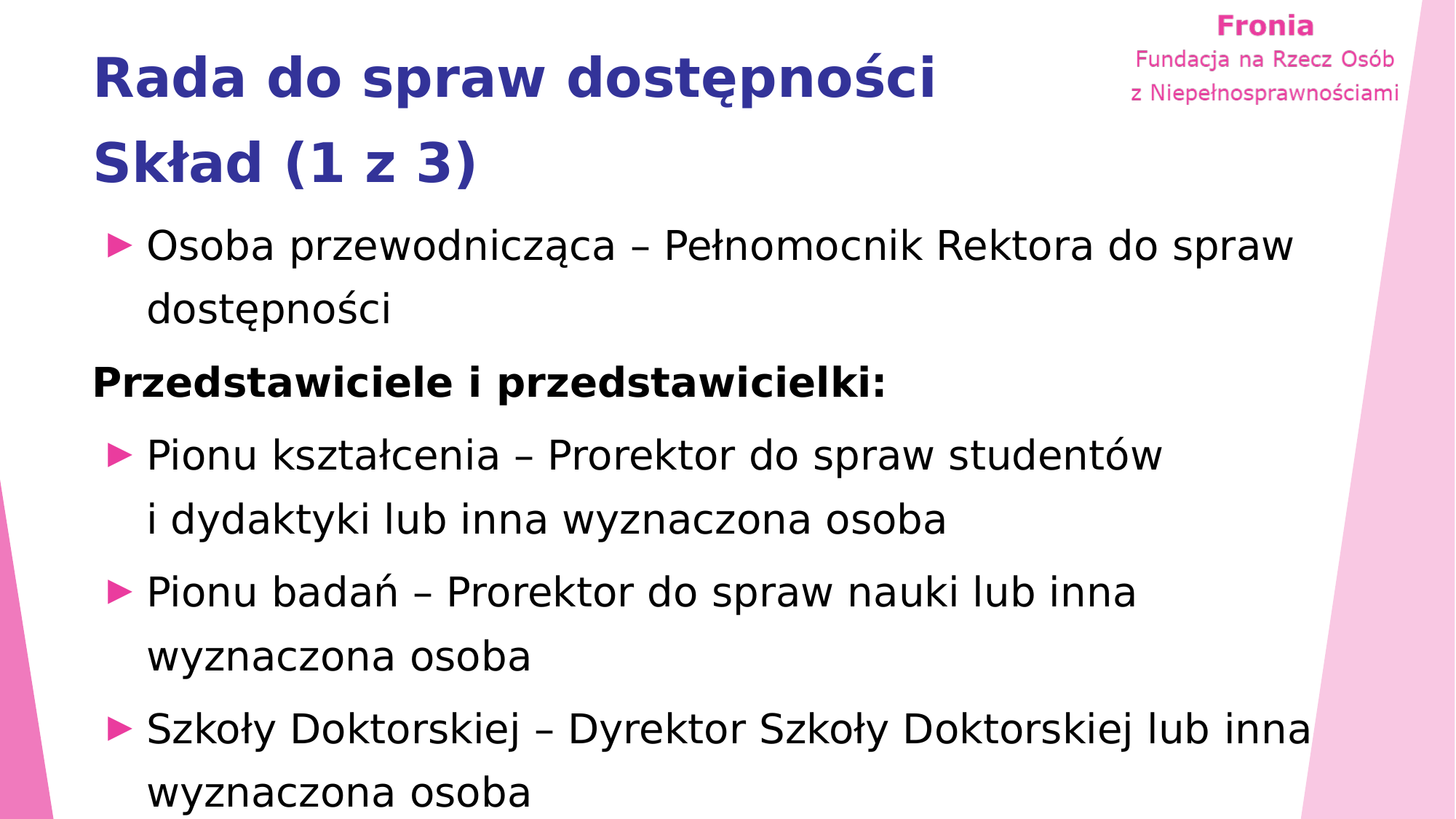

# Rada do spraw dostępności Skład (1 z 3)
Osoba przewodnicząca – Pełnomocnik Rektora do spraw dostępności
Przedstawiciele i przedstawicielki:
Pionu kształcenia – Prorektor do spraw studentów i dydaktyki lub inna wyznaczona osoba
Pionu badań – Prorektor do spraw nauki lub inna wyznaczona osoba
Szkoły Doktorskiej – Dyrektor Szkoły Doktorskiej lub inna wyznaczona osoba